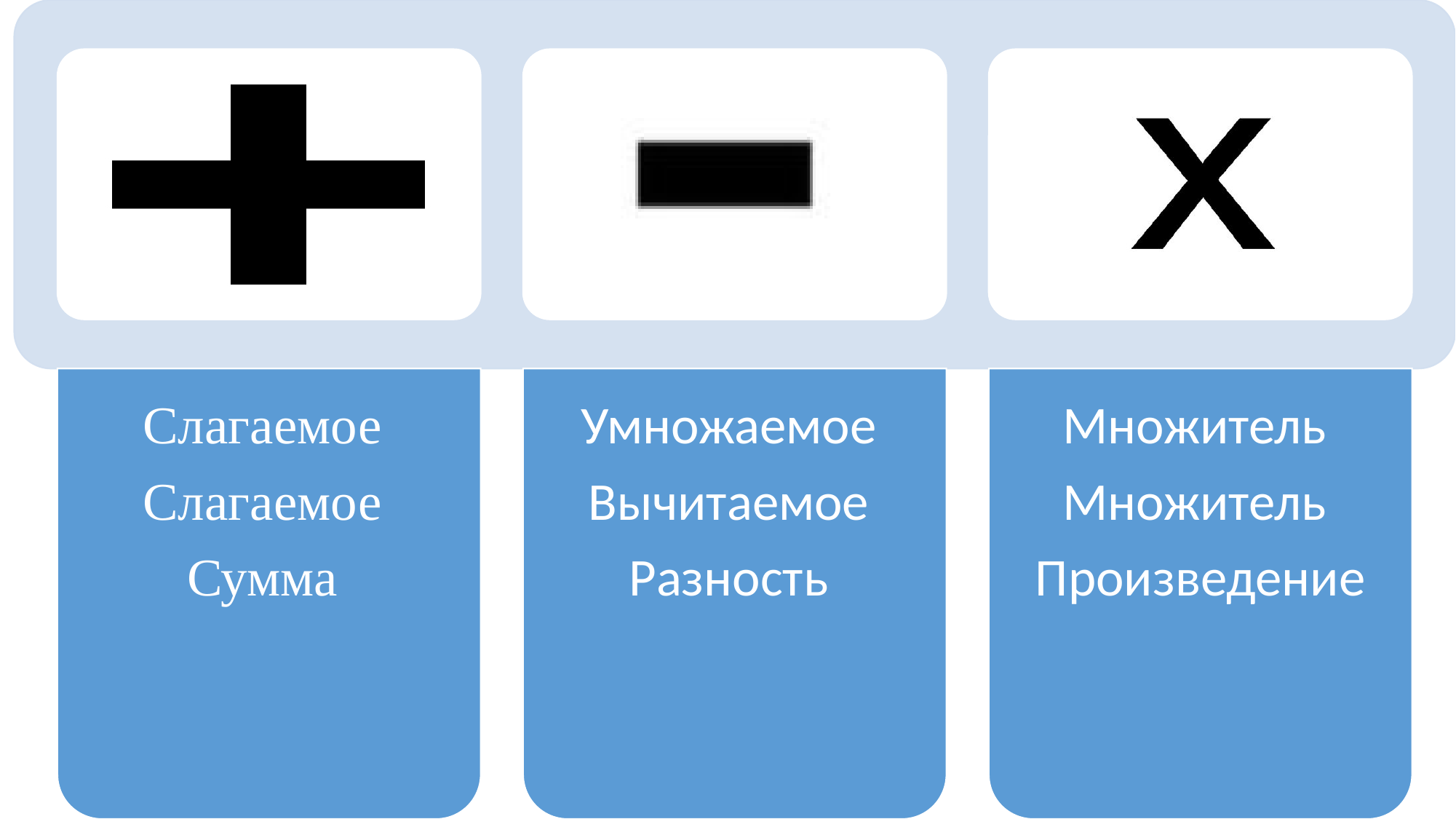

Слагаемое
Слагаемое
Сумма
Умножаемое
Вычитаемое
Разность
Множитель
Множитель
Произведение